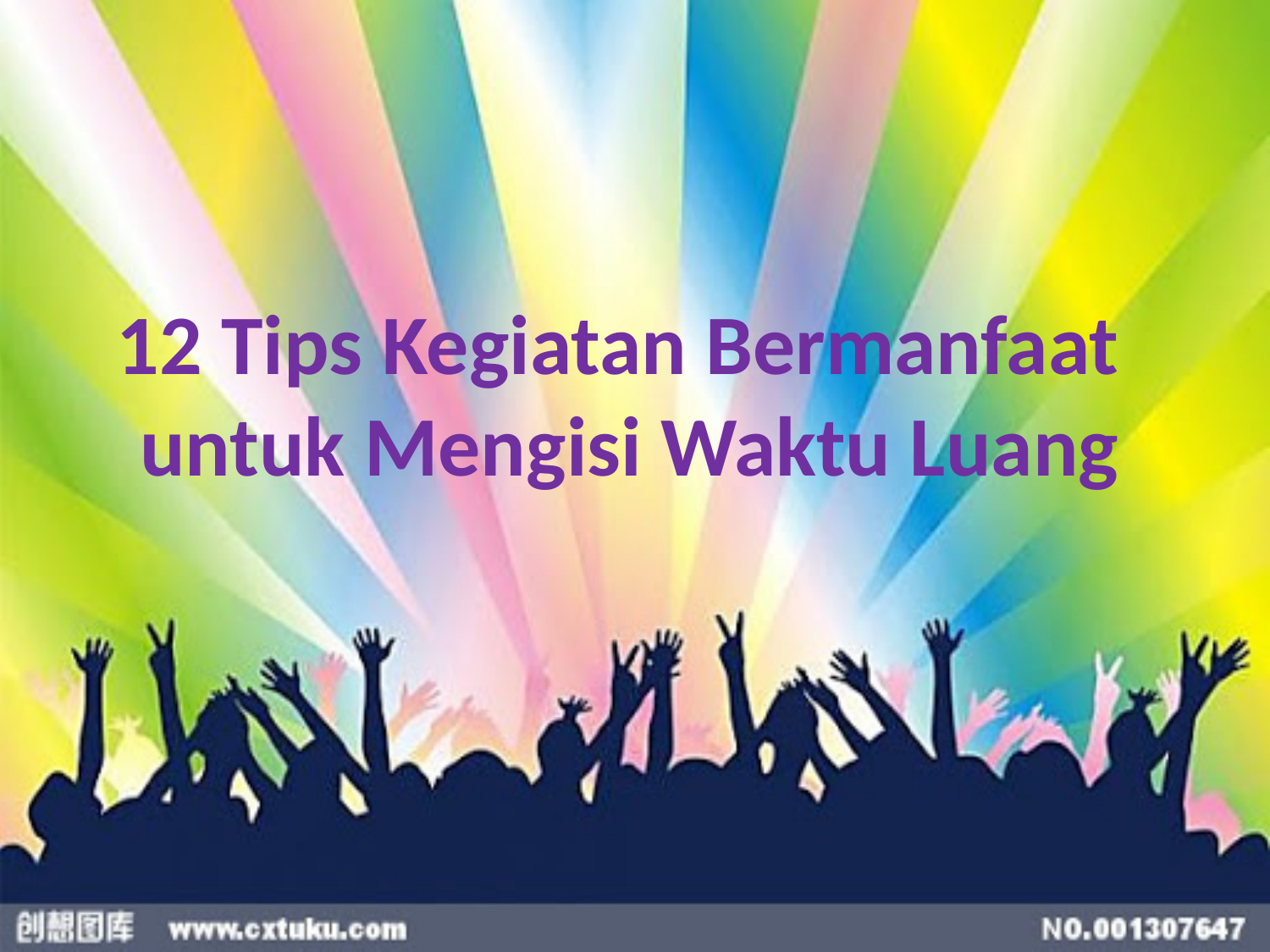

# 12 Tips Kegiatan Bermanfaat untuk Mengisi Waktu Luang